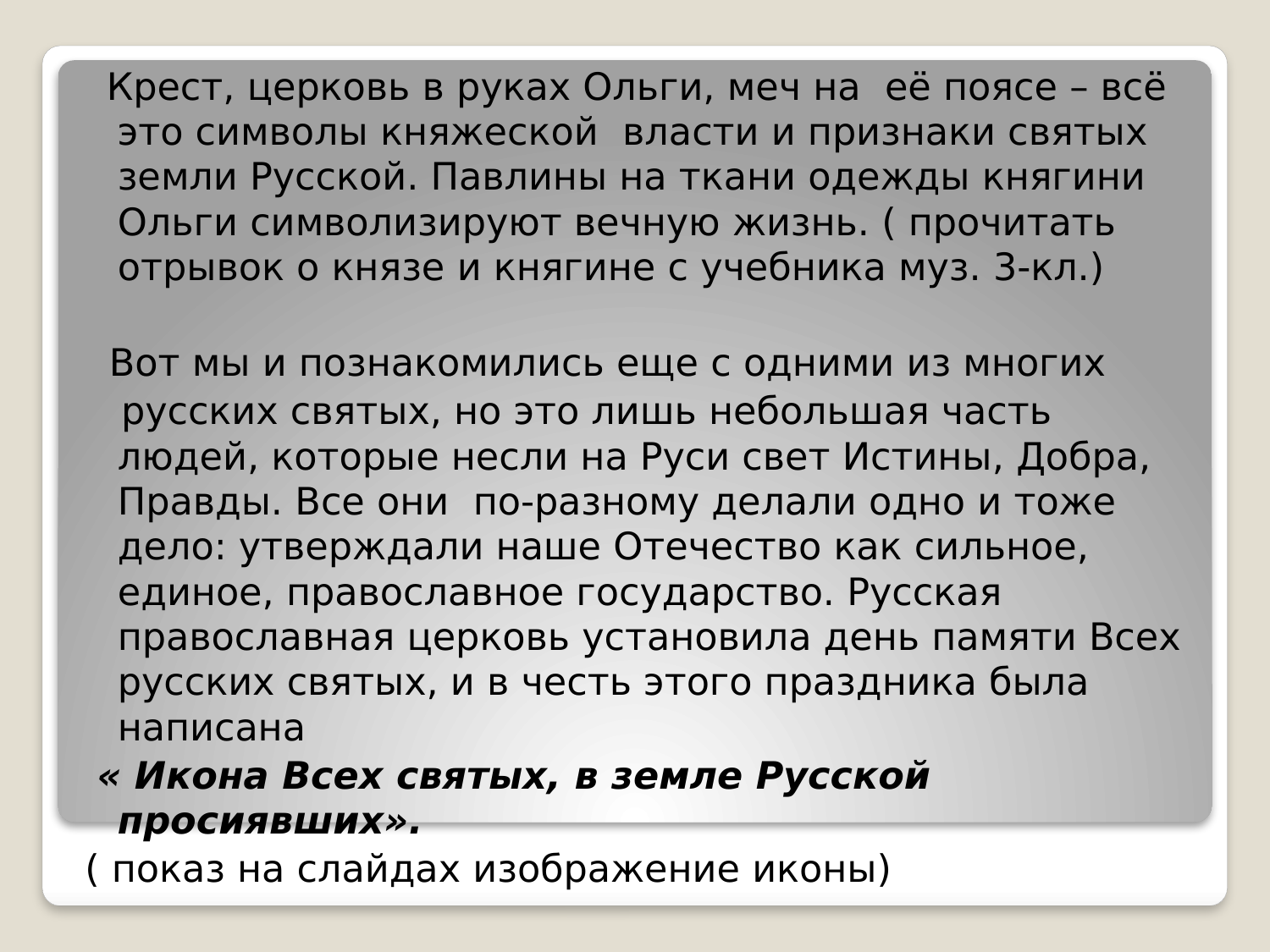

Крест, церковь в руках Ольги, меч на  её поясе – всё это символы княжеской  власти и признаки святых земли Русской. Павлины на ткани одежды княгини Ольги символизируют вечную жизнь. ( прочитать отрывок о князе и княгине с учебника муз. 3-кл.)

  Вот мы и познакомились еще с одними из многих
   русских святых, но это лишь небольшая часть  людей, которые несли на Руси свет Истины, Добра, Правды. Все они  по-разному делали одно и тоже дело: утверждали наше Отечество как сильное, единое, православное государство. Русская православная церковь установила день памяти Всех русских святых, и в честь этого праздника была написана
 « Икона Всех святых, в земле Русской просиявших».
( показ на слайдах изображение иконы)